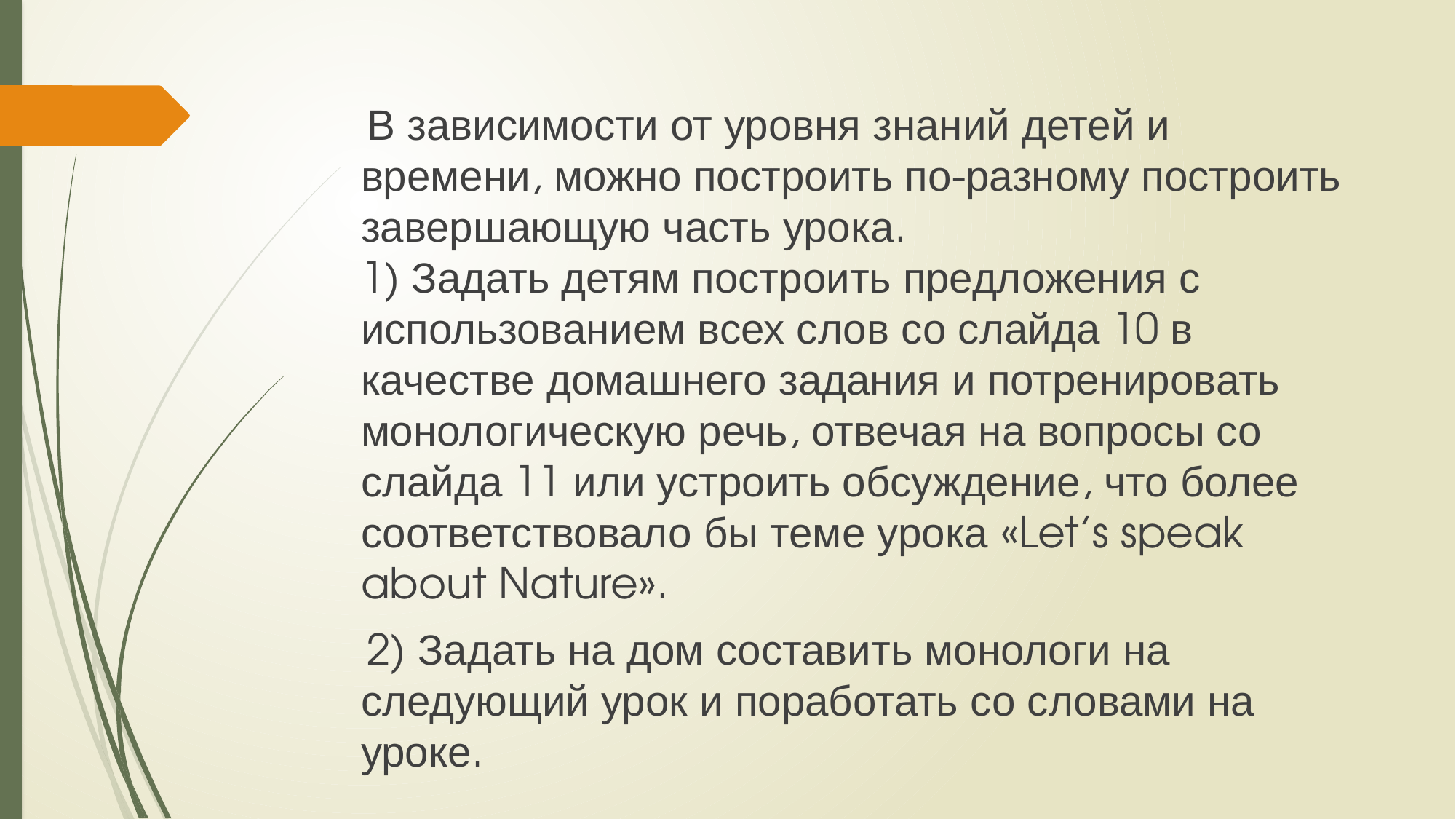

#
    В зависимости от уровня знаний детей и времени, можно построить по-разному построить завершающую часть урока.
1) Задать детям построить предложения с использованием всех слов со слайда 10 в качестве домашнего задания и потренировать монологическую речь, отвечая на вопросы со слайда 11 или устроить обсуждение, что более соответствовало бы теме урока «Let’s speak about Nature».
    2) Задать на дом составить монологи на следующий урок и поработать со словами на уроке.